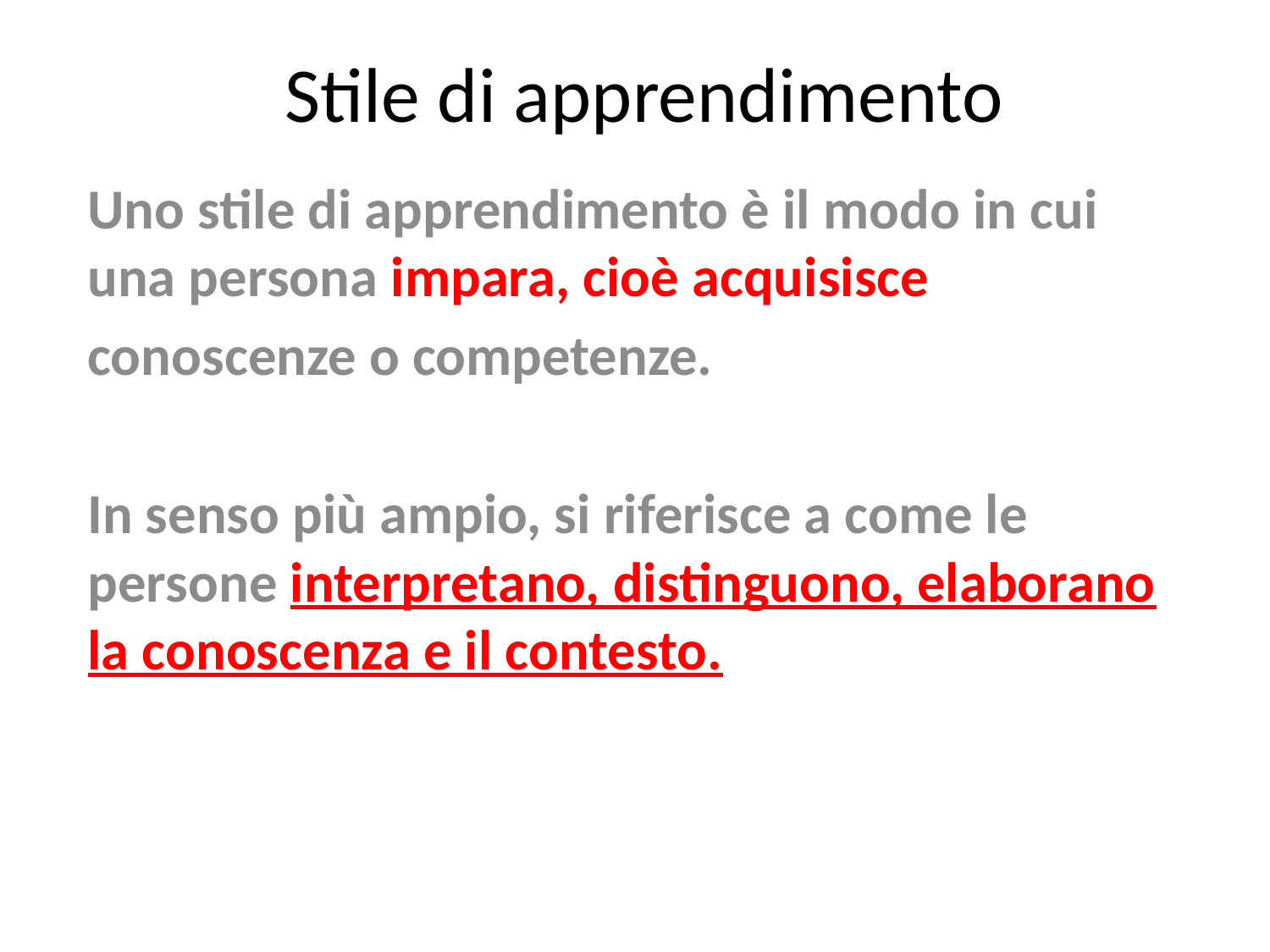

# Stile di apprendimento
Uno stile di apprendimento è il modo in cui una persona impara, cioè acquisisce
conoscenze o competenze.

In senso più ampio, si riferisce a come le persone interpretano, distinguono, elaborano la conoscenza e il contesto.